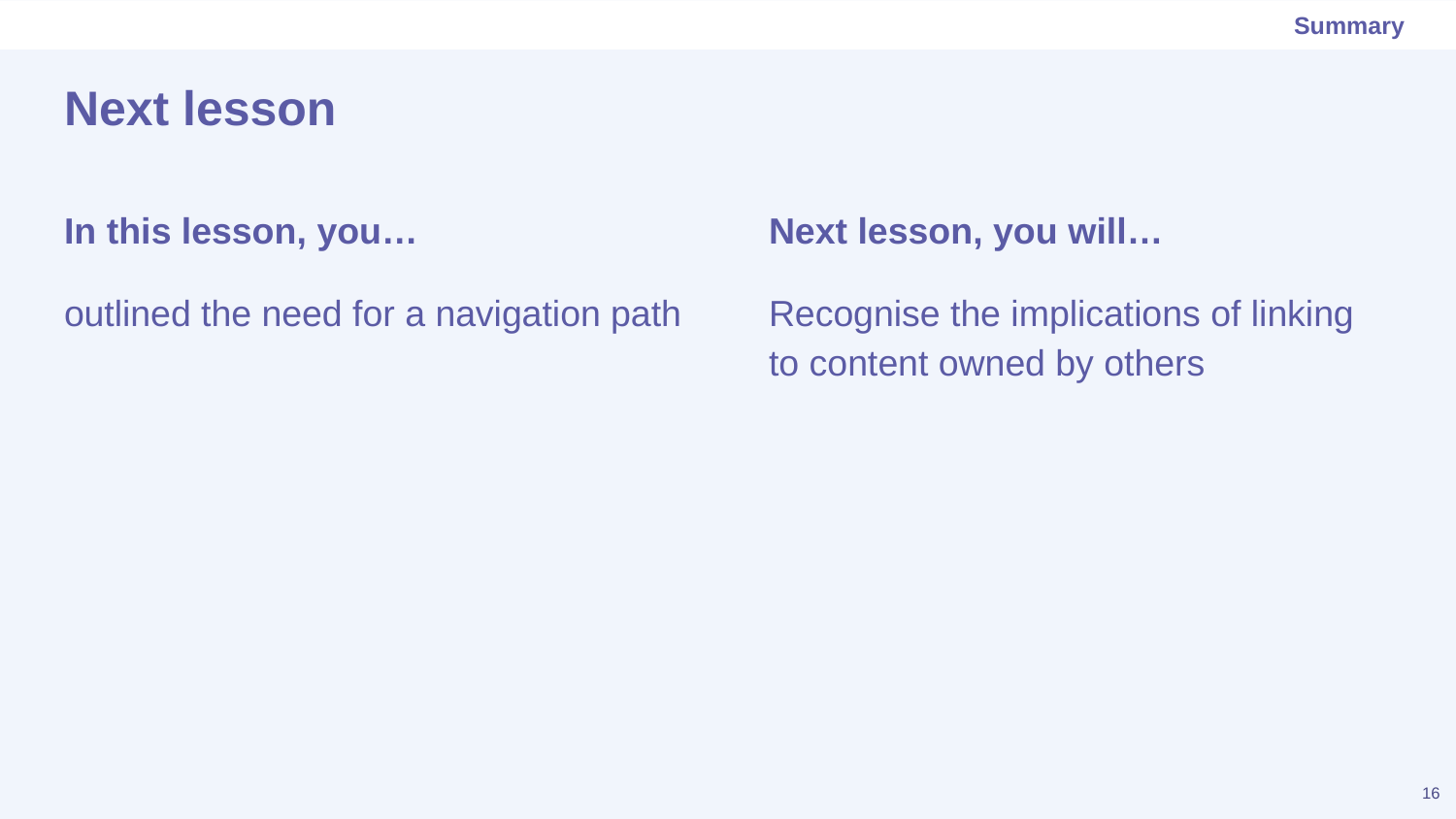

Summary
# Next lesson
Next lesson, you will…
Recognise the implications of linking to content owned by others

In this lesson, you…
outlined the need for a navigation path

16